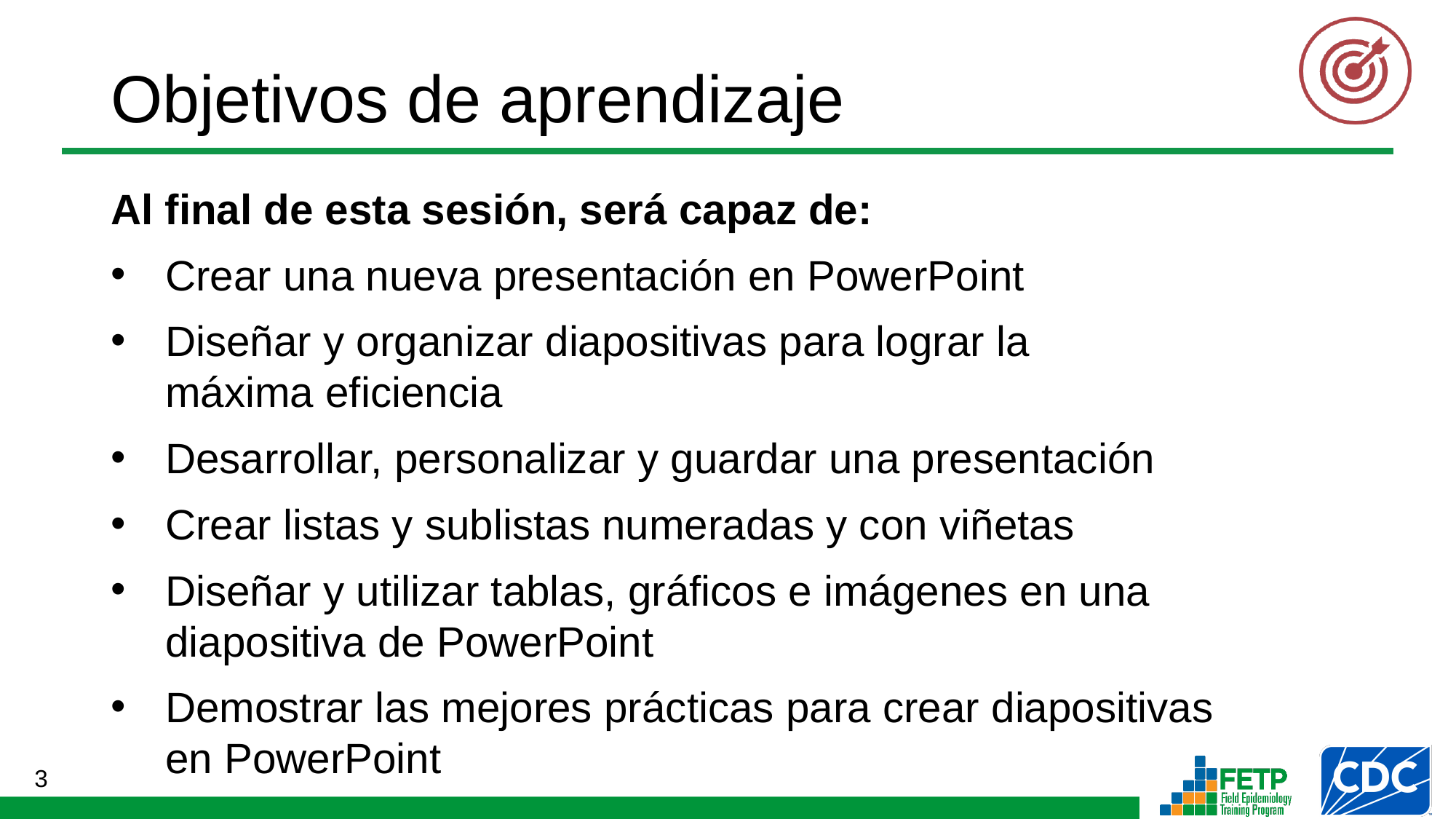

Al final de esta sesión, será capaz de:
Crear una nueva presentación en PowerPoint
Diseñar y organizar diapositivas para lograr la
máxima eficiencia
Desarrollar, personalizar y guardar una presentación
Crear listas y sublistas numeradas y con viñetas
Diseñar y utilizar tablas, gráficos e imágenes en una
diapositiva de PowerPoint
Demostrar las mejores prácticas para crear diapositivas
en PowerPoint